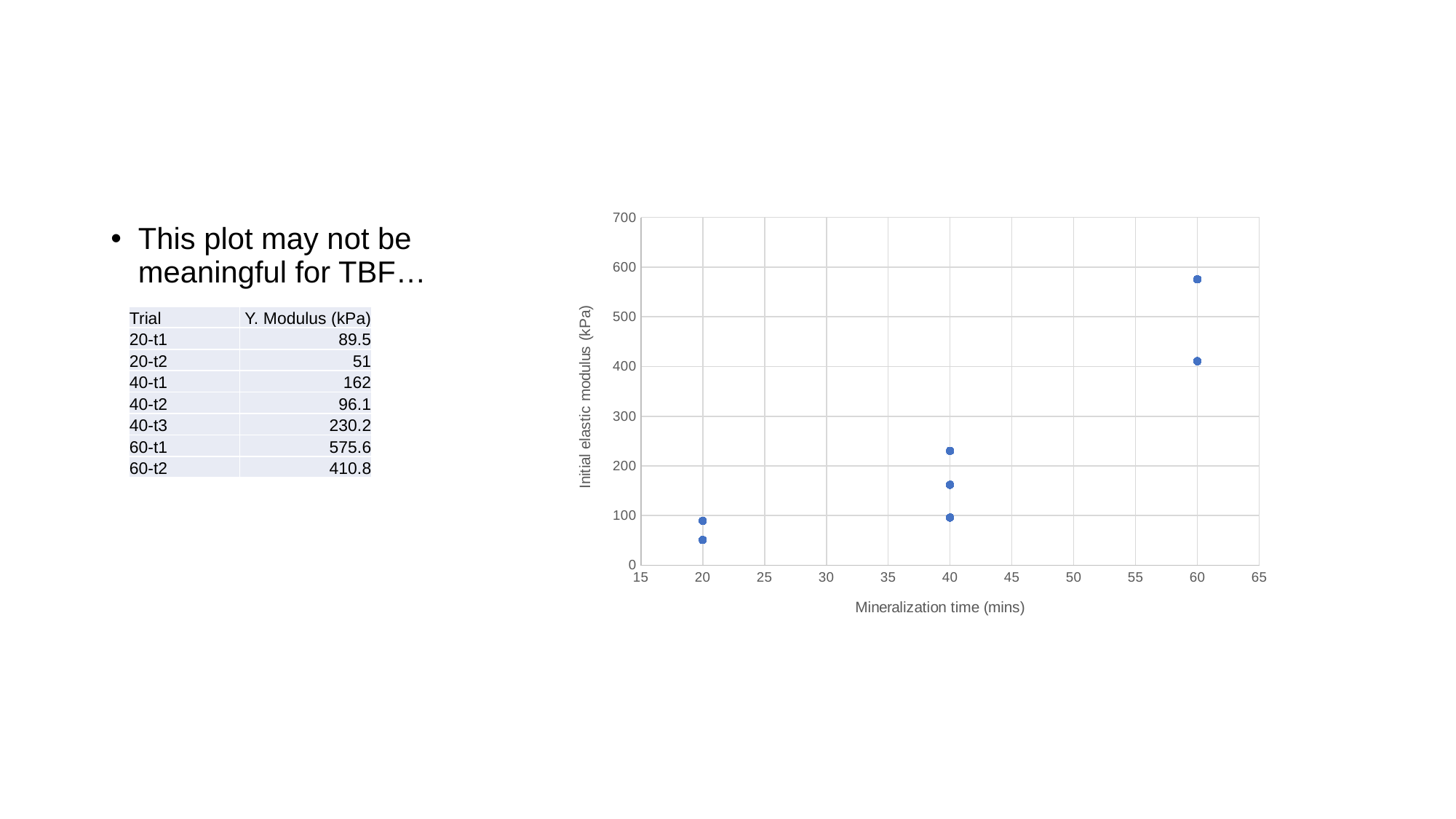

### Chart

| Category |  |
|---|---|
This plot may not be meaningful for TBF…
| Trial | Y. Modulus (kPa) |
| --- | --- |
| 20-t1 | 89.5 |
| 20-t2 | 51 |
| 40-t1 | 162 |
| 40-t2 | 96.1 |
| 40-t3 | 230.2 |
| 60-t1 | 575.6 |
| 60-t2 | 410.8 |